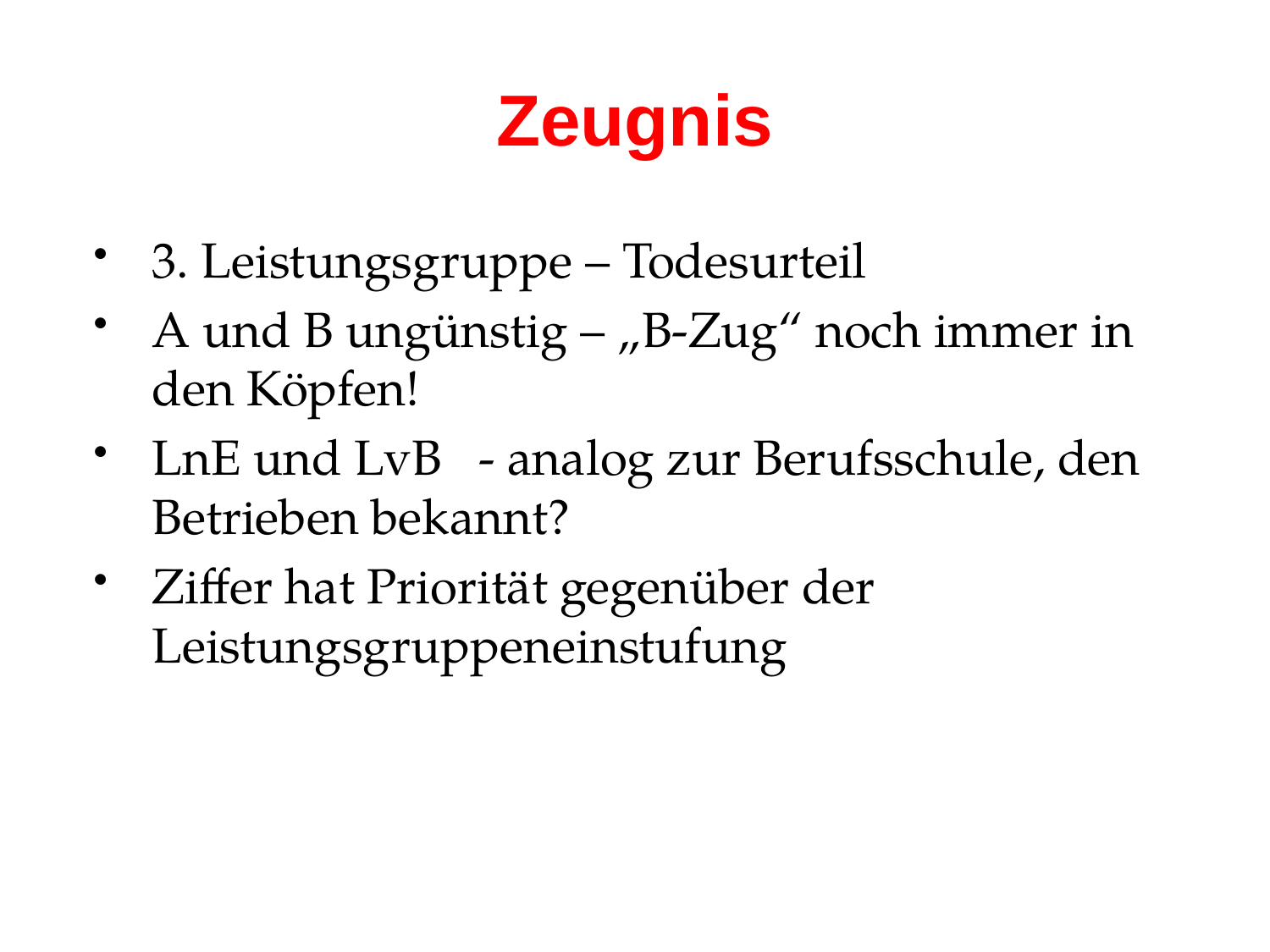

# Zeugnis
3. Leistungsgruppe – Todesurteil
A und B ungünstig – „B-Zug“ noch immer in den Köpfen!
LnE und LvB   - analog zur Berufsschule, den Betrieben bekannt?
Ziffer hat Priorität gegenüber der Leistungsgruppeneinstufung